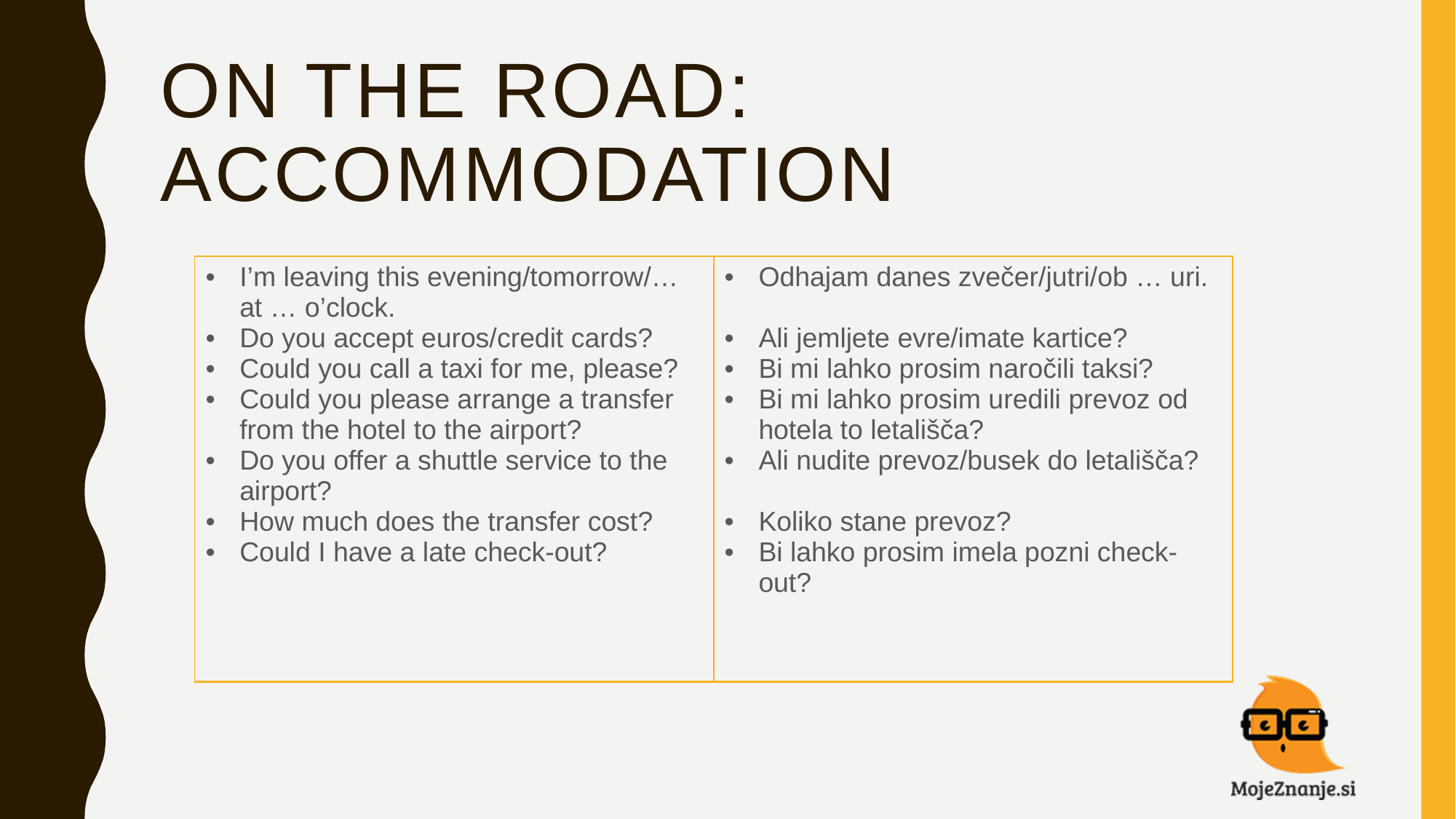

# ON THE ROAD: ACCOMMODATION
| I’m leaving this evening/tomorrow/… at … o’clock. Do you accept euros/credit cards? Could you call a taxi for me, please? Could you please arrange a transfer from the hotel to the airport? Do you offer a shuttle service to the airport? How much does the transfer cost? Could I have a late check-out? | Odhajam danes zvečer/jutri/ob … uri. Ali jemljete evre/imate kartice? Bi mi lahko prosim naročili taksi? Bi mi lahko prosim uredili prevoz od hotela to letališča? Ali nudite prevoz/busek do letališča? Koliko stane prevoz? Bi lahko prosim imela pozni check-out? |
| --- | --- |